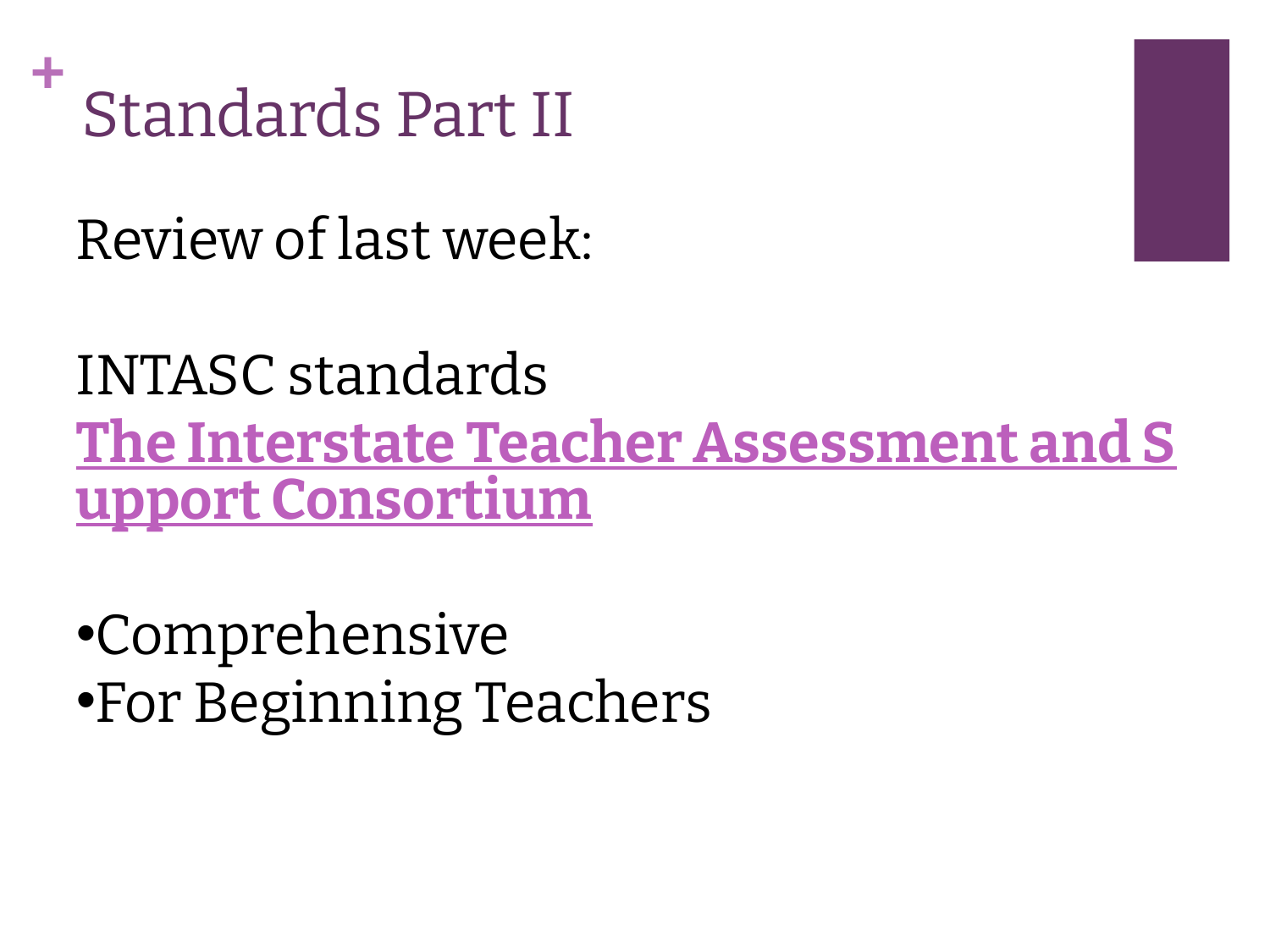

# Standards Part II
Review of last week:

INTASC standards
The Interstate Teacher Assessment and Support Consortium

Comprehensive
For Beginning Teachers